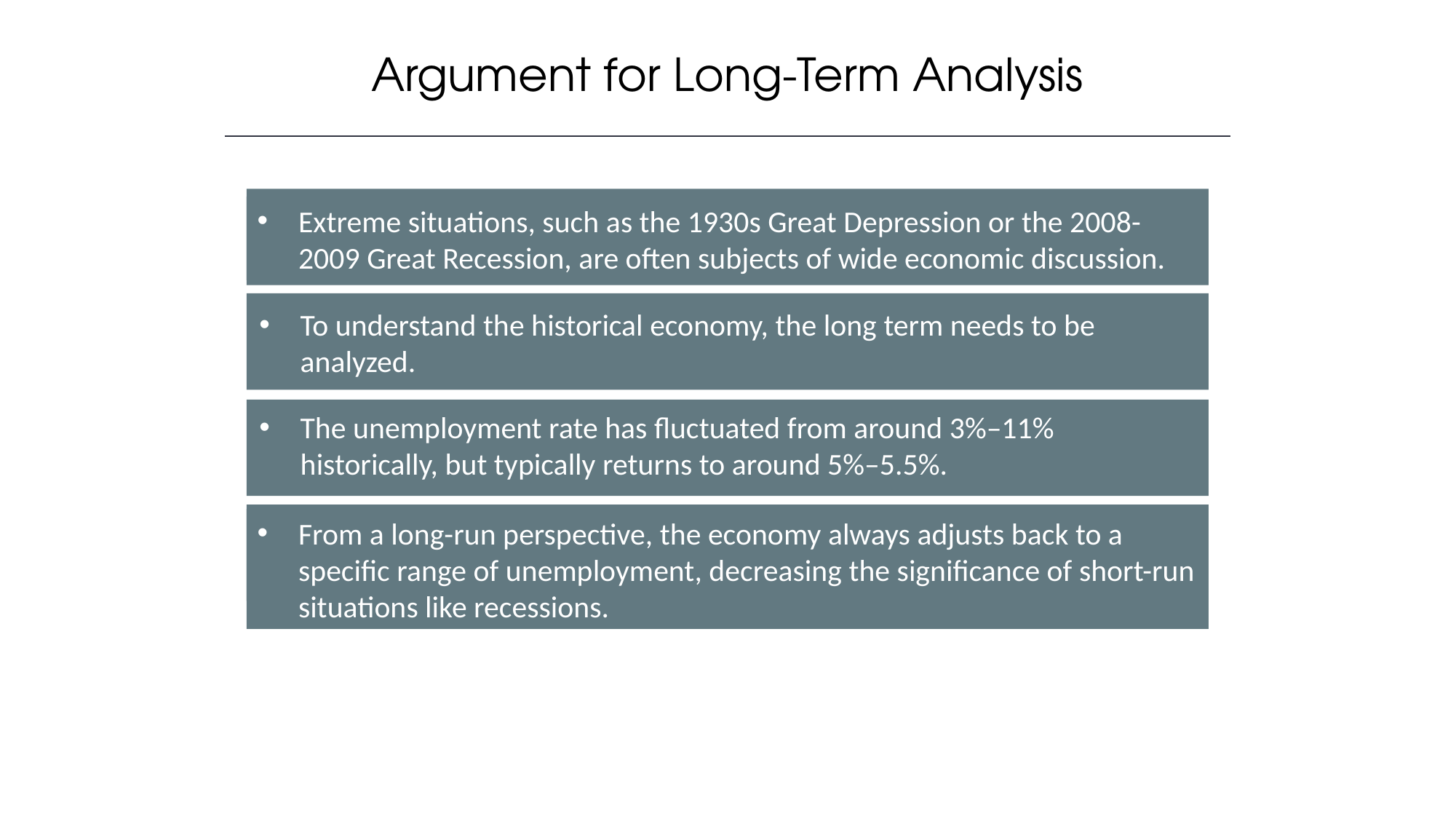

Argument for Long-Term Analysis
HAWKES LEARNING

Extreme situations, such as the 1930s Great Depression or the 2008-2009 Great Recession, are often subjects of wide economic discussion.

To understand the historical economy, the long term needs to be analyzed.

The unemployment rate has fluctuated from around 3%–11% historically, but typically returns to around 5%–5.5%.

From a long-run perspective, the economy always adjusts back to a specific range of unemployment, decreasing the significance of short-run situations like recessions.